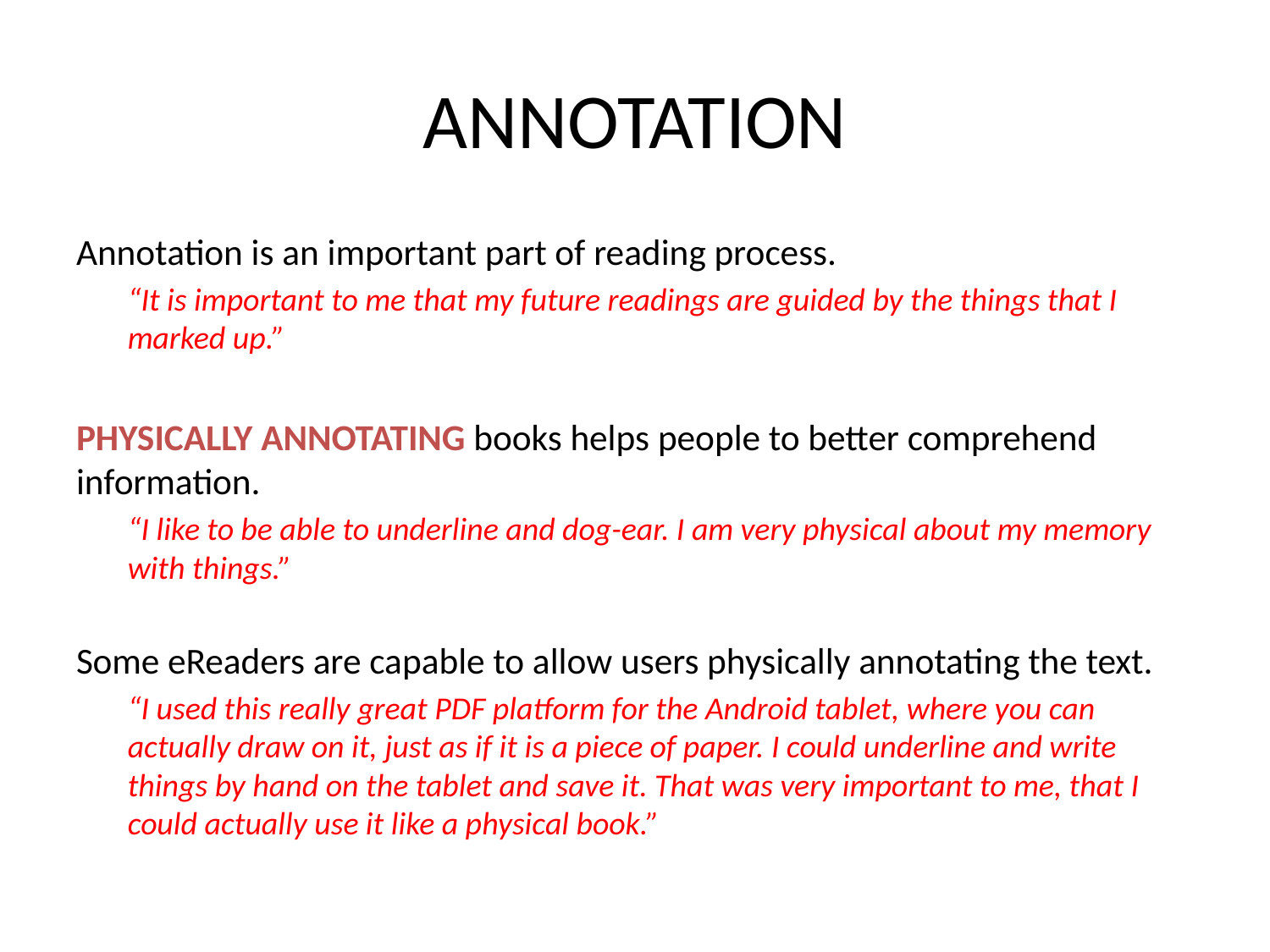

# ANNOTATION
Annotation is an important part of reading process.
“It is important to me that my future readings are guided by the things that I marked up.”

PHYSICALLY ANNOTATING books helps people to better comprehend information.
“I like to be able to underline and dog-ear. I am very physical about my memory with things.”

Some eReaders are capable to allow users physically annotating the text.
“I used this really great PDF platform for the Android tablet, where you can actually draw on it, just as if it is a piece of paper. I could underline and write things by hand on the tablet and save it. That was very important to me, that I could actually use it like a physical book.”